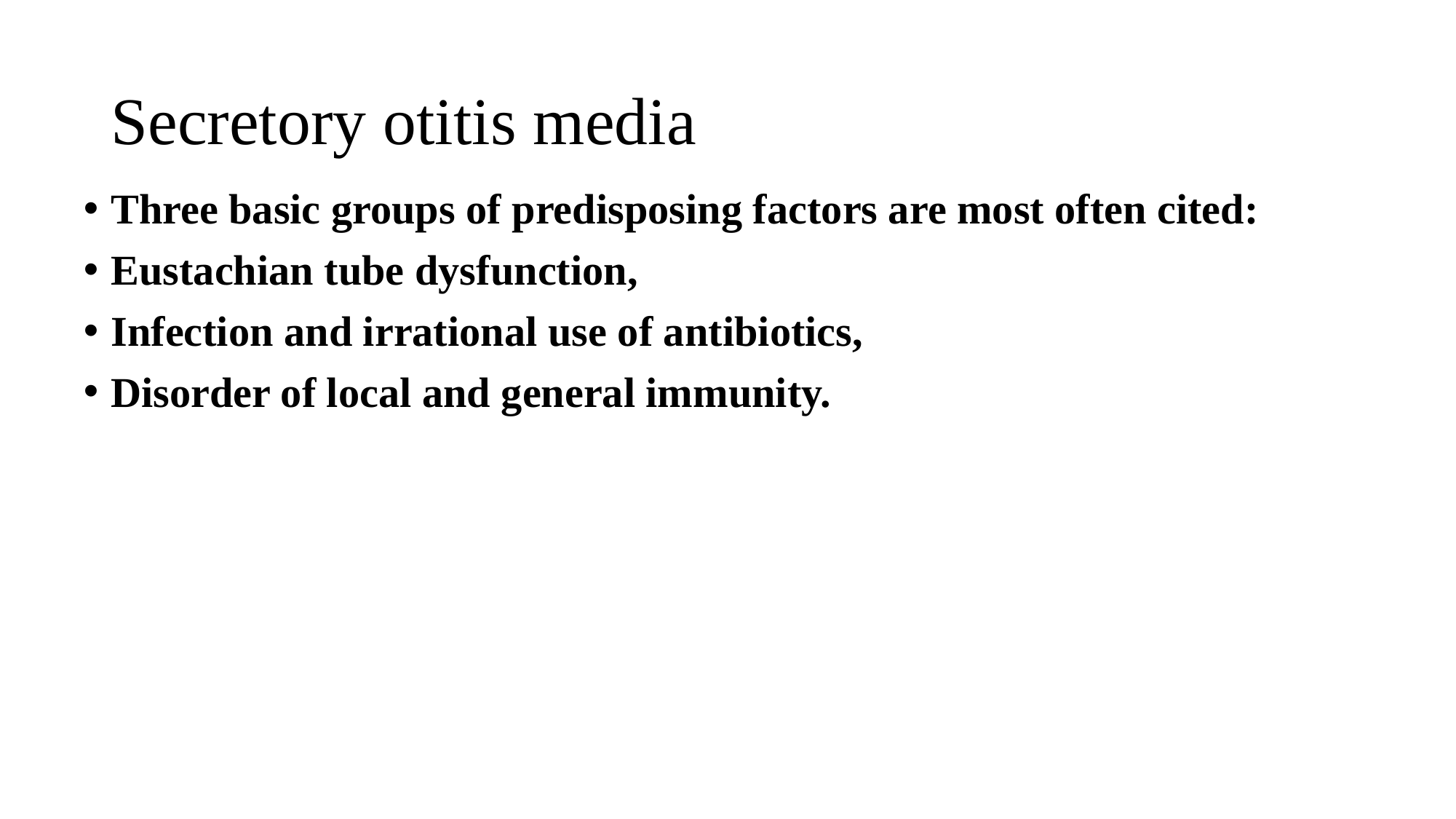

# Secretory otitis media
Three basic groups of predisposing factors are most often cited:
Eustachian tube dysfunction,
Infection and irrational use of antibiotics,
Disorder of local and general immunity.